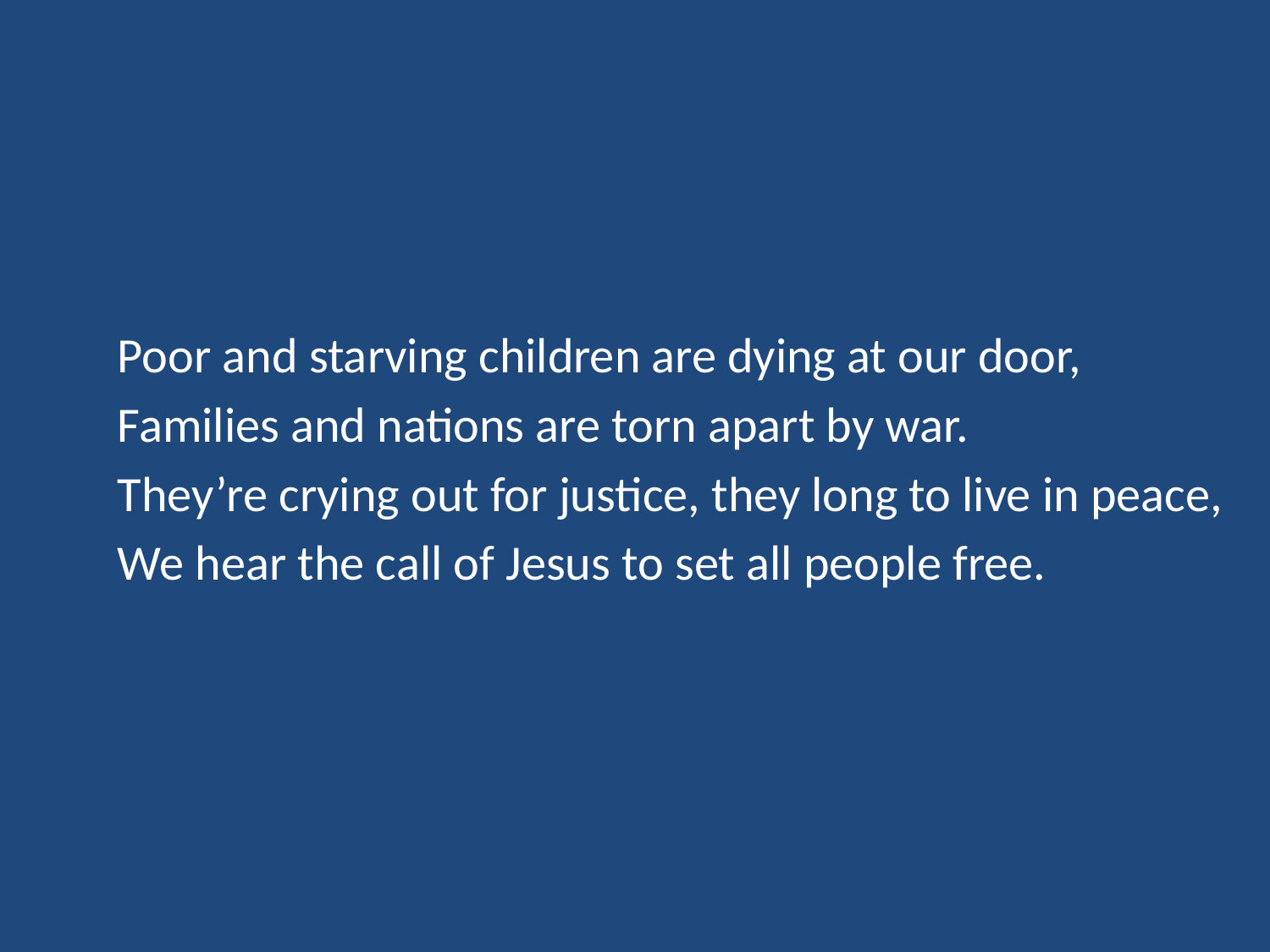

Poor and starving children are dying at our door,
Families and nations are torn apart by war.
They’re crying out for justice, they long to live in peace,
We hear the call of Jesus to set all people free.